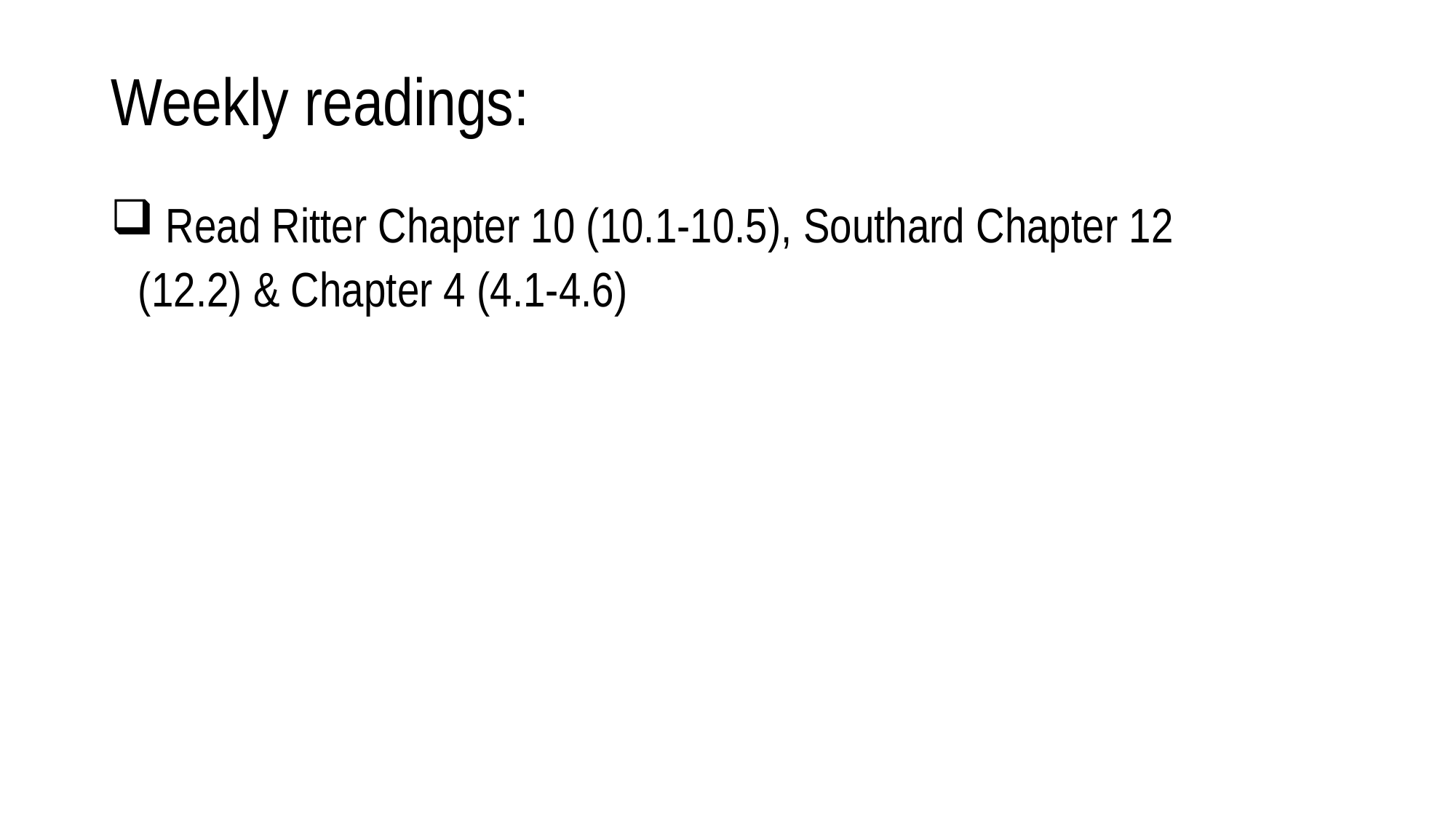

# Weekly readings:
 Read Ritter Chapter 10 (10.1-10.5), Southard Chapter 12 (12.2) & Chapter 4 (4.1-4.6)